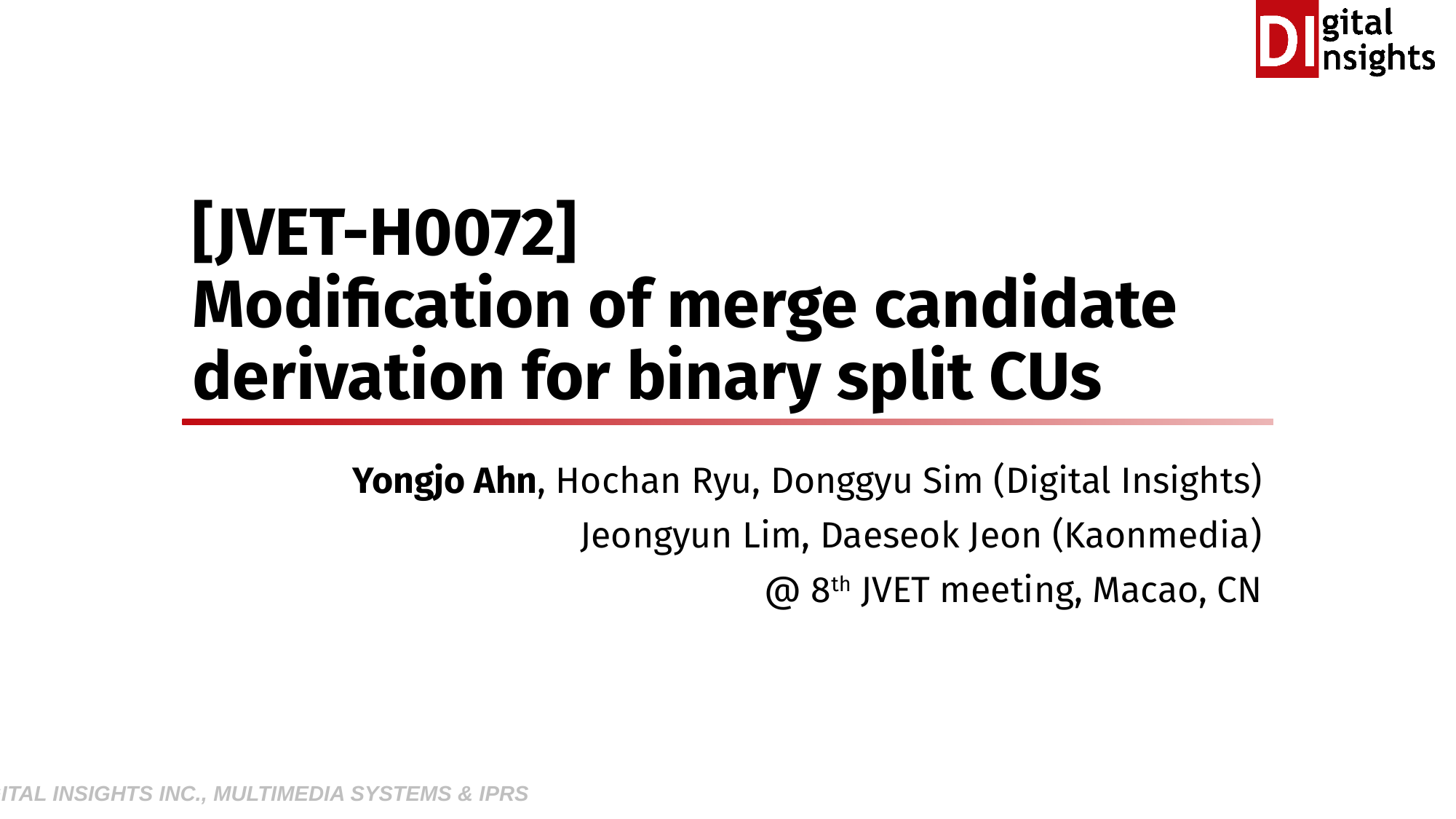

# [JVET-H0072] Modification of merge candidate derivation for binary split CUs
Yongjo Ahn, Hochan Ryu, Donggyu Sim (Digital Insights)
Jeongyun Lim, Daeseok Jeon (Kaonmedia)
@ 8th JVET meeting, Macao, CN